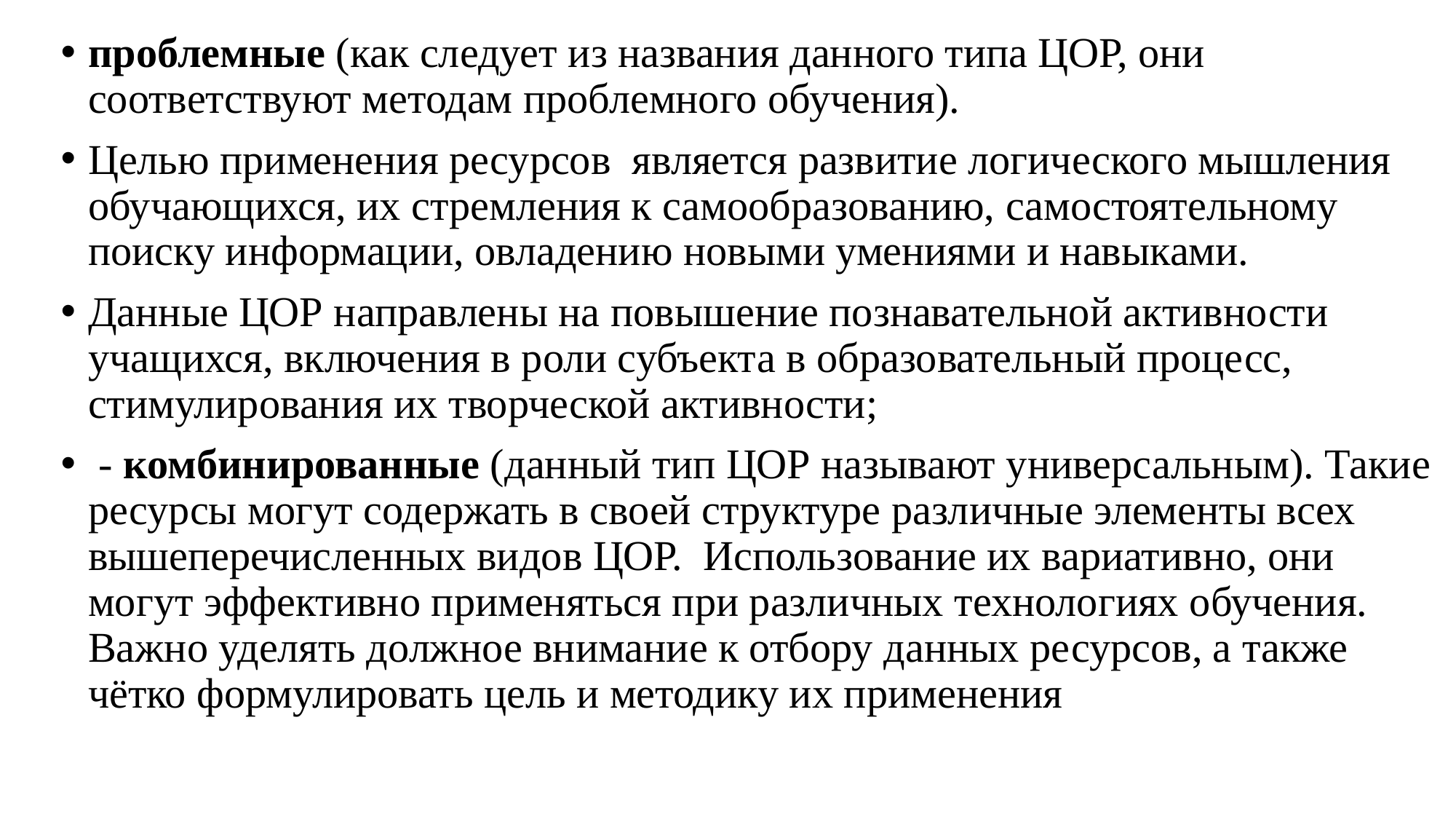

проблемные (как следует из названия данного типа ЦОР, они соответствуют методам проблемного обучения).
Целью применения ресурсов  является развитие логического мышления обучающихся, их стремления к самообразованию, самостоятельному поиску информации, овладению новыми умениями и навыками.
Данные ЦОР направлены на повышение познавательной активности учащихся, включения в роли субъекта в образовательный процесс, стимулирования их творческой активности;
 - комбинированные (данный тип ЦОР называют универсальным). Такие ресурсы могут содержать в своей структуре различные элементы всех вышеперечисленных видов ЦОР.  Использование их вариативно, они могут эффективно применяться при различных технологиях обучения. Важно уделять должное внимание к отбору данных ресурсов, а также чётко формулировать цель и методику их применения